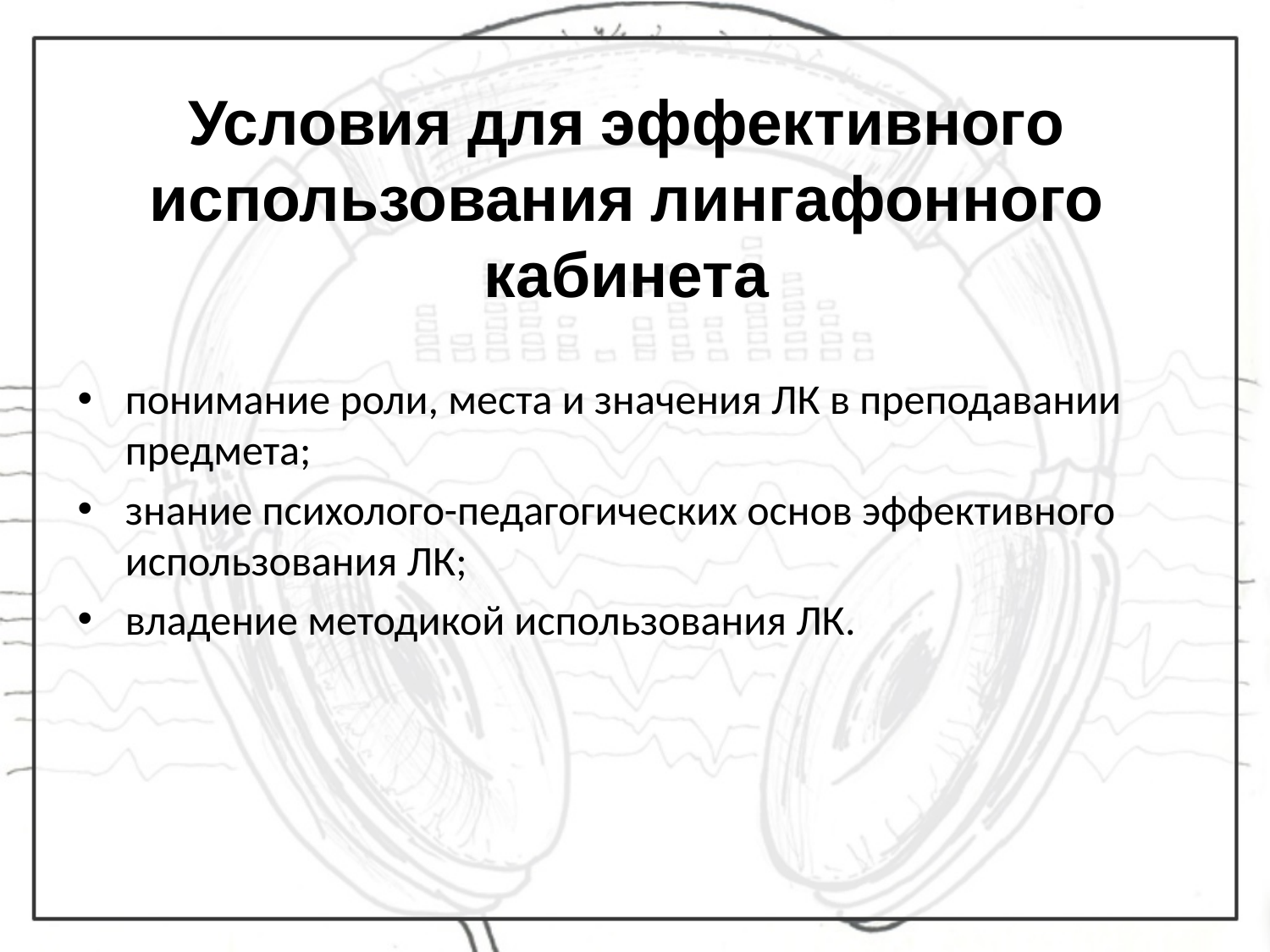

# Условия для эффективного использования лингафонного кабинета
понимание роли, места и значения ЛК в преподавании предмета;
знание психолого-педагогических основ эффективного использования ЛК;
владение методикой использования ЛК.